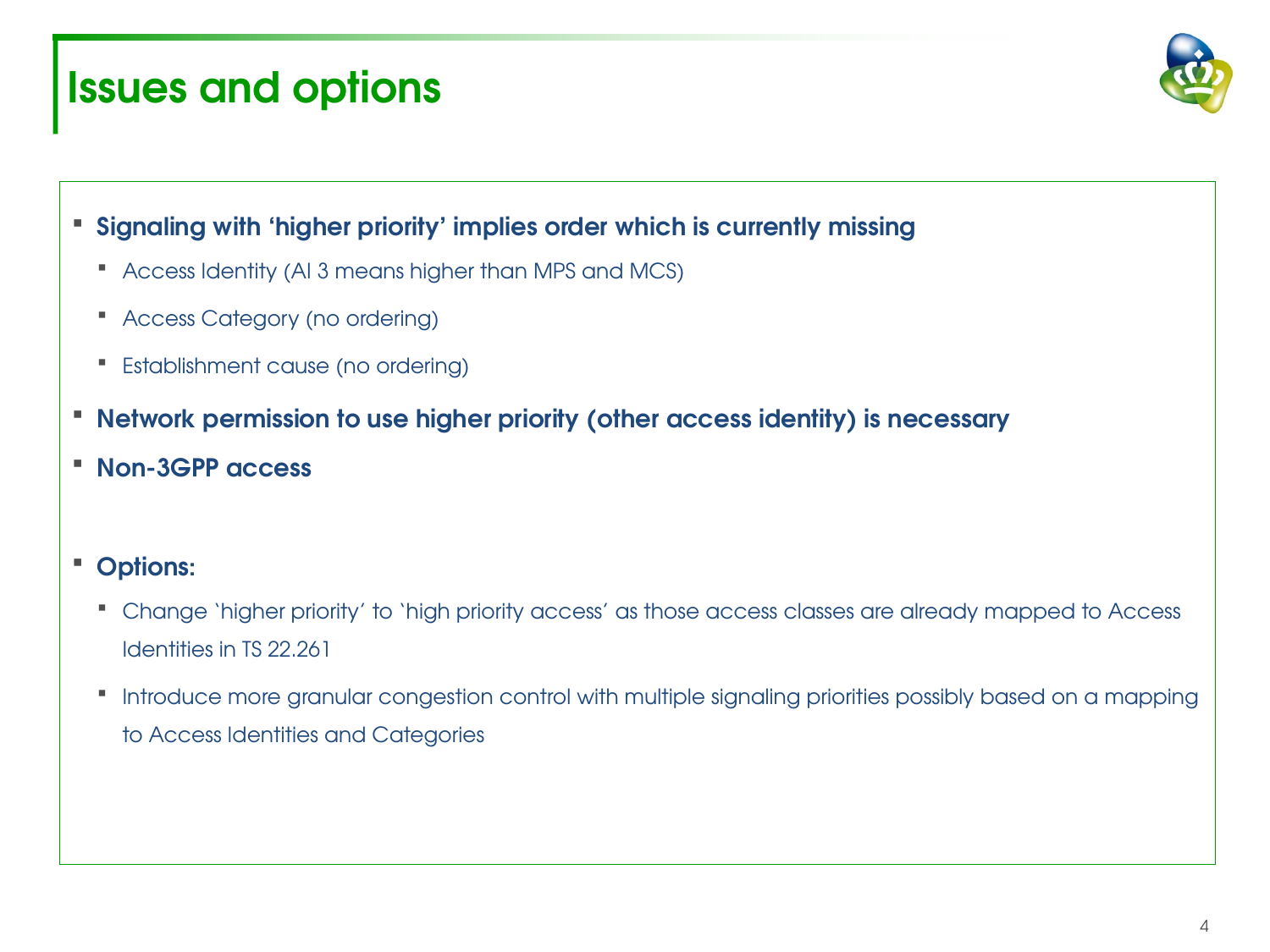

# Issues and options
Signaling with ‘higher priority’ implies order which is currently missing
Access Identity (AI 3 means higher than MPS and MCS)
Access Category (no ordering)
Establishment cause (no ordering)
Network permission to use higher priority (other access identity) is necessary
Non-3GPP access

Options:
Change ‘higher priority’ to ‘high priority access’ as those access classes are already mapped to Access Identities in TS 22.261
Introduce more granular congestion control with multiple signaling priorities possibly based on a mapping to Access Identities and Categories

4